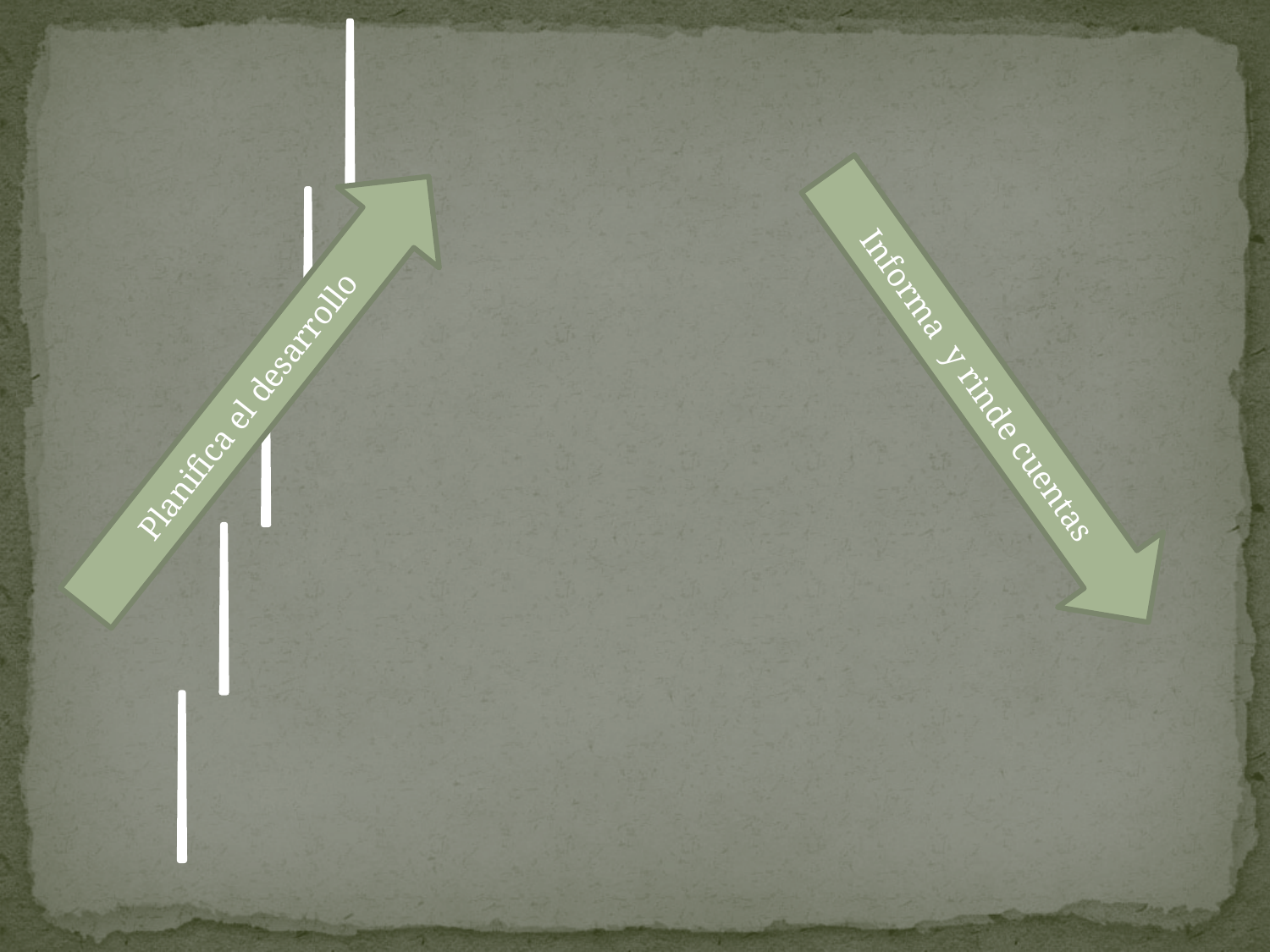

1 CONADUR (art. 5)
22 CODEDE
(art. 9)
333 COMUDE
(art. 11)
Más de 10 mil COCODE de 1º. y 2º. Nivel
(art. 13 y 15)
Planifica el desarrollo
Informa  y rinde cuentas